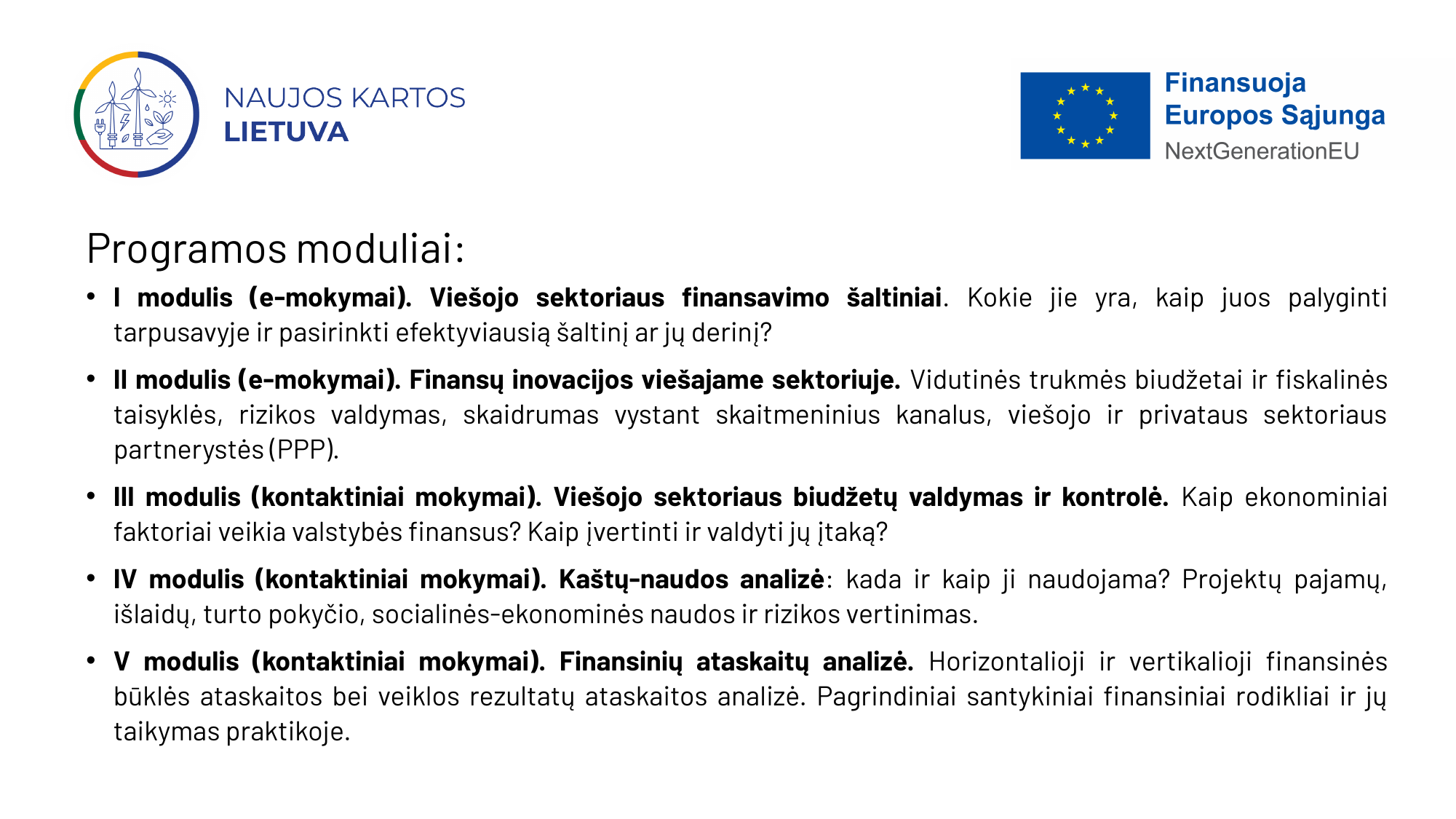

# Programos moduliai:
I modulis (e-mokymai). Viešojo sektoriaus finansavimo šaltiniai. Kokie jie yra, kaip juos palyginti tarpusavyje ir pasirinkti efektyviausią šaltinį ar jų derinį?
II modulis (e-mokymai). Finansų inovacijos viešajame sektoriuje. Vidutinės trukmės biudžetai ir fiskalinės taisyklės, rizikos valdymas, skaidrumas vystant skaitmeninius kanalus, viešojo ir privataus sektoriaus partnerystės (PPP).
III modulis (kontaktiniai mokymai). Viešojo sektoriaus biudžetų valdymas ir kontrolė. Kaip ekonominiai faktoriai veikia valstybės finansus? Kaip įvertinti ir valdyti jų įtaką?
IV modulis (kontaktiniai mokymai). Kaštų-naudos analizė: kada ir kaip ji naudojama? Projektų pajamų, išlaidų, turto pokyčio, socialinės-ekonominės naudos ir rizikos vertinimas.
V modulis (kontaktiniai mokymai). Finansinių ataskaitų analizė. Horizontalioji ir vertikalioji finansinės būklės ataskaitos bei veiklos rezultatų ataskaitos analizė. Pagrindiniai santykiniai finansiniai rodikliai ir jų taikymas praktikoje.